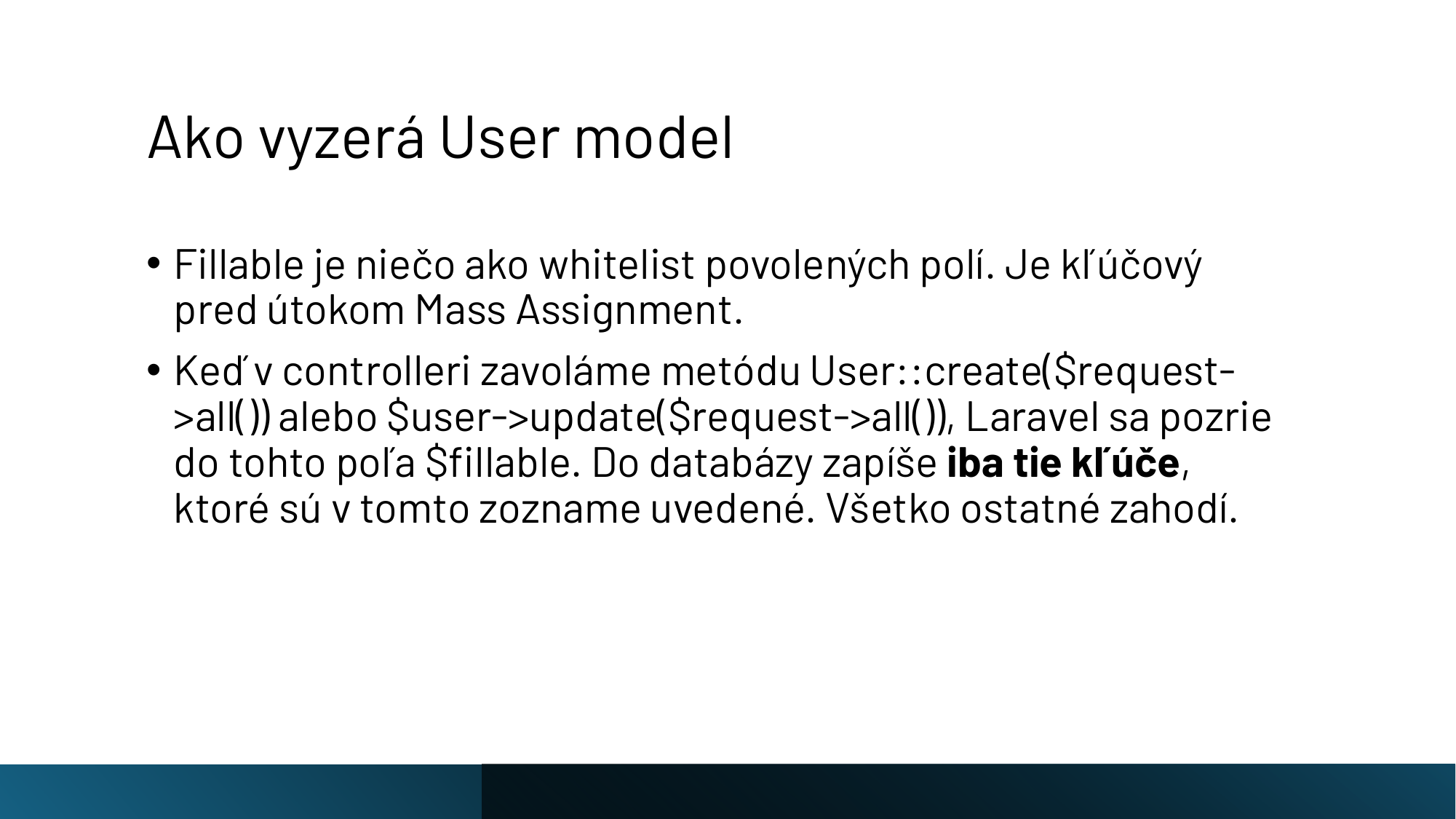

# Ako vyzerá User model
Fillable je niečo ako whitelist povolených polí. Je kľúčový pred útokom Mass Assignment.
Keď v controlleri zavoláme metódu User::create($request->all()) alebo $user->update($request->all()), Laravel sa pozrie do tohto poľa $fillable. Do databázy zapíše iba tie kľúče, ktoré sú v tomto zozname uvedené. Všetko ostatné zahodí.